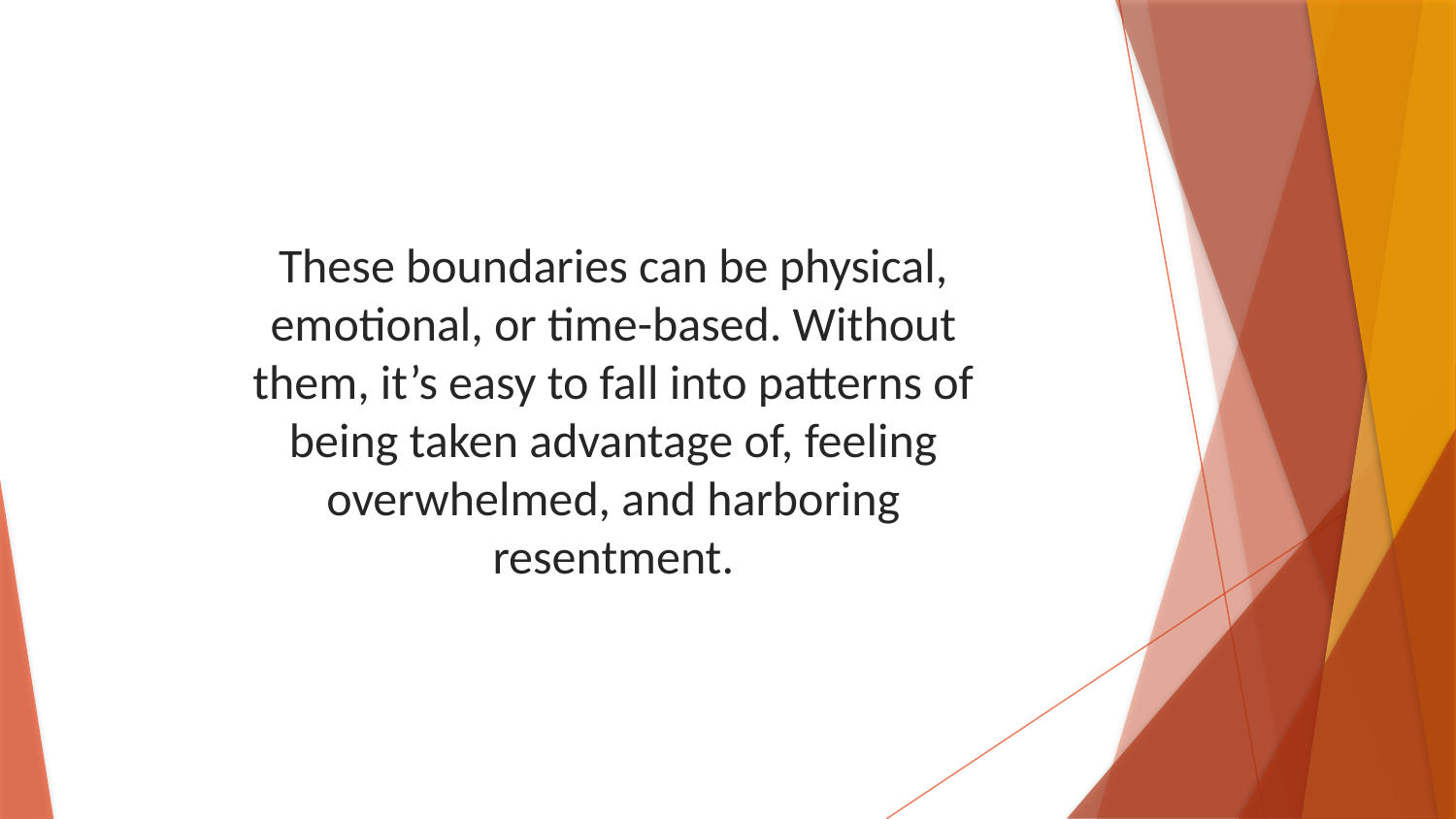

These boundaries can be physical, emotional, or time-based. Without them, it’s easy to fall into patterns of being taken advantage of, feeling overwhelmed, and harboring resentment.